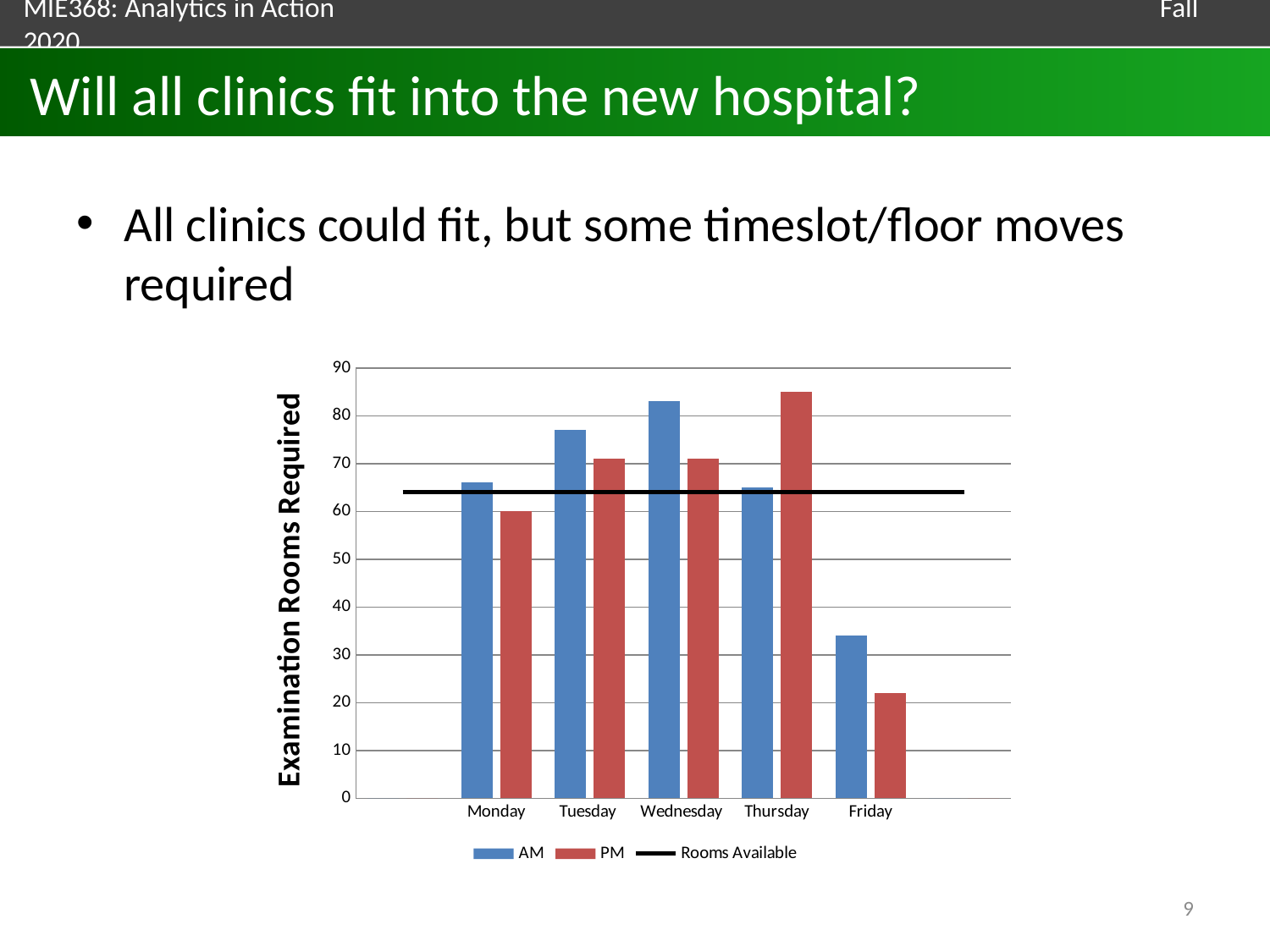

# Will all clinics fit into the new hospital?
All clinics could fit, but some timeslot/floor moves required

### Chart

| Category | AM | PM | Rooms Available |
|---|---|---|---|
|  | None | None | 64.0 |
| Monday | 66.0 | 60.0 | 64.0 |
| Tuesday  | 77.0 | 71.0 | 64.0 |
| Wednesday  | 83.0 | 71.0 | 64.0 |
| Thursday | 65.0 | 85.0 | 64.0 |
| Friday | 34.0 | 22.0 | 64.0 |
9